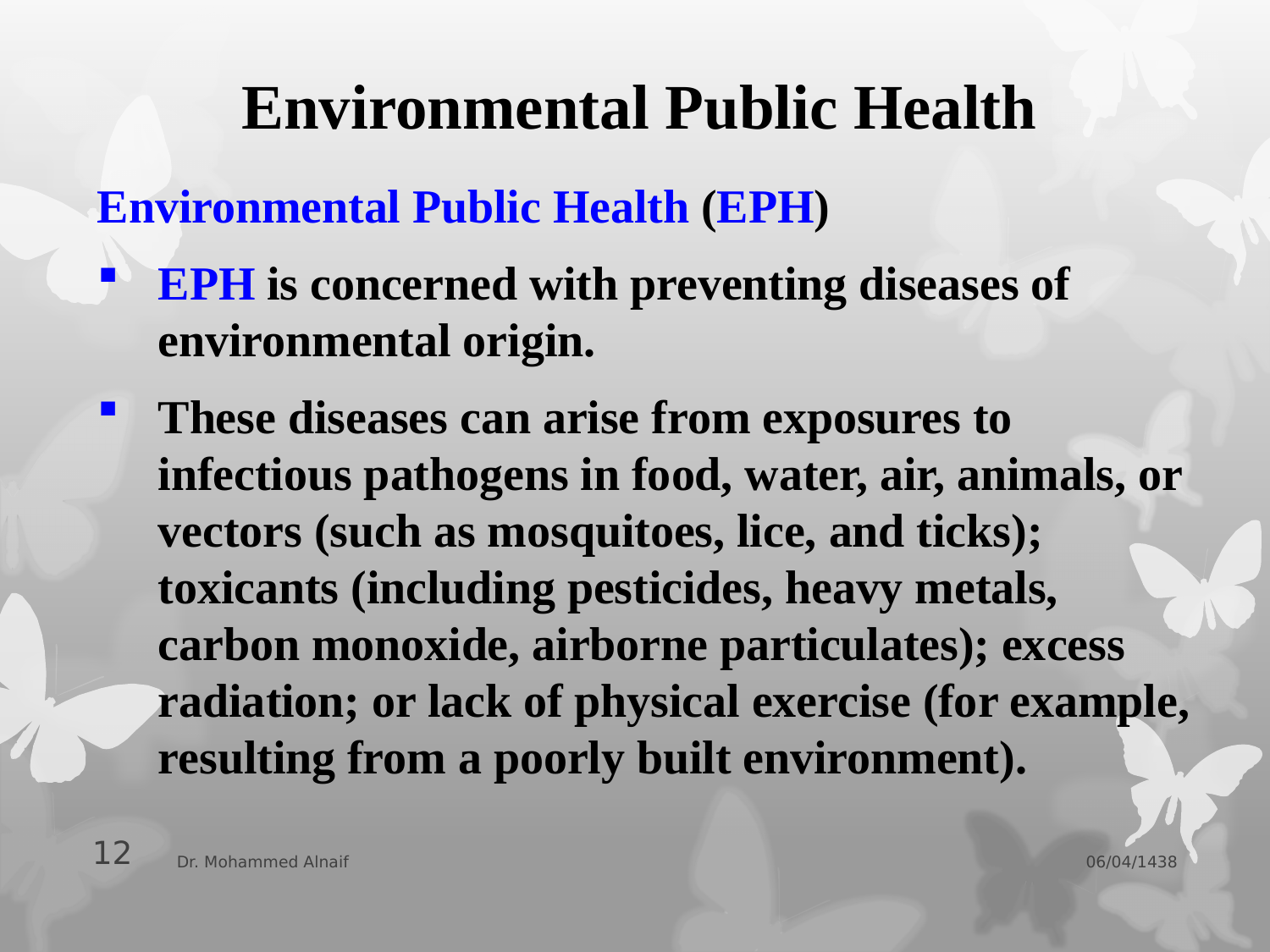

# Environmental Public Health
Environmental Public Health (EPH)
EPH is concerned with preventing diseases of environmental origin.
These diseases can arise from exposures to infectious pathogens in food, water, air, animals, or vectors (such as mosquitoes, lice, and ticks); toxicants (including pesticides, heavy metals, carbon monoxide, airborne particulates); excess radiation; or lack of physical exercise (for example, resulting from a poorly built environment).

12
Dr. Mohammed Alnaif
06/04/1438